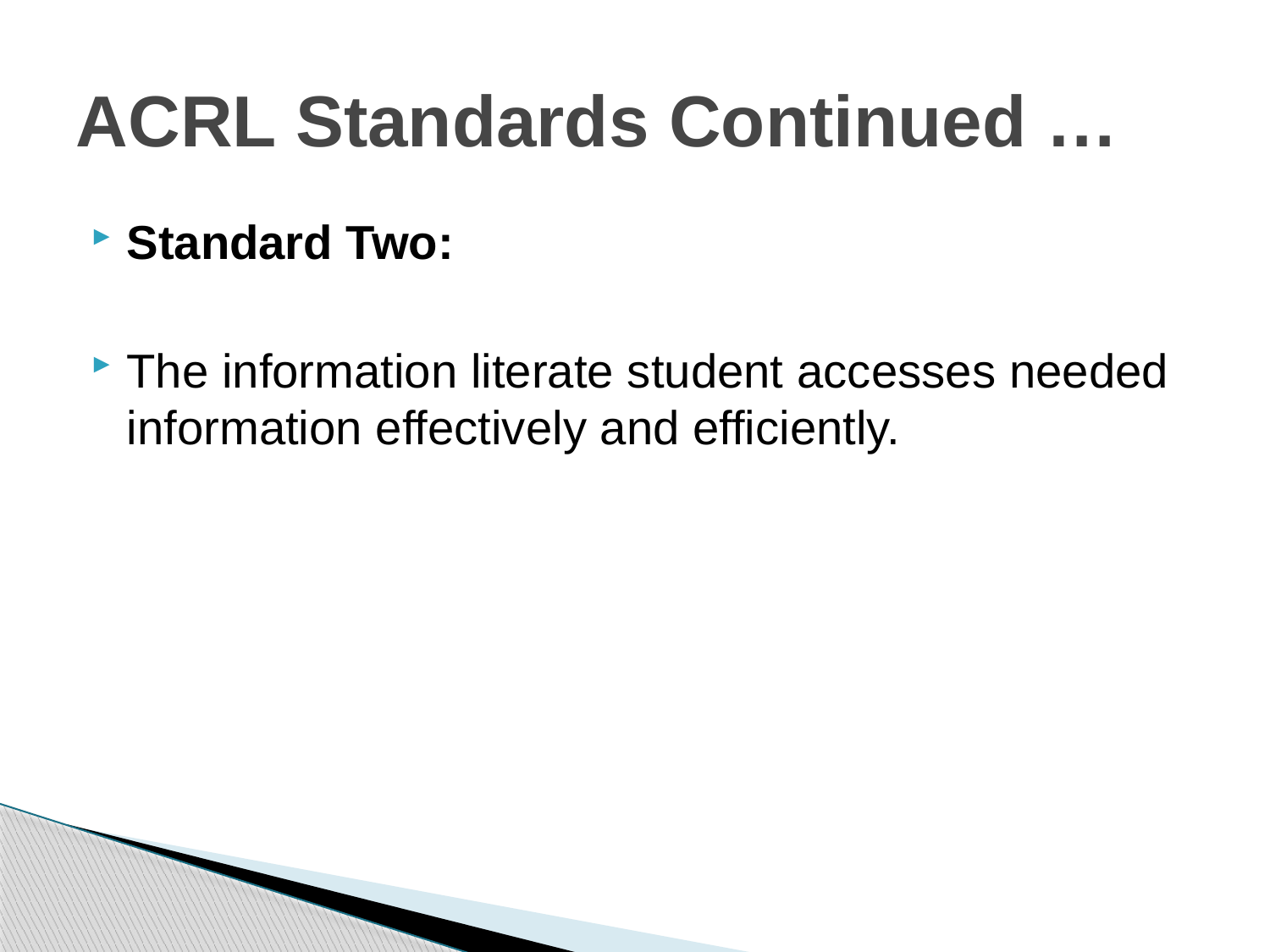

# ACRL Standards Continued …
Standard Two:

The information literate student accesses needed information effectively and efficiently.